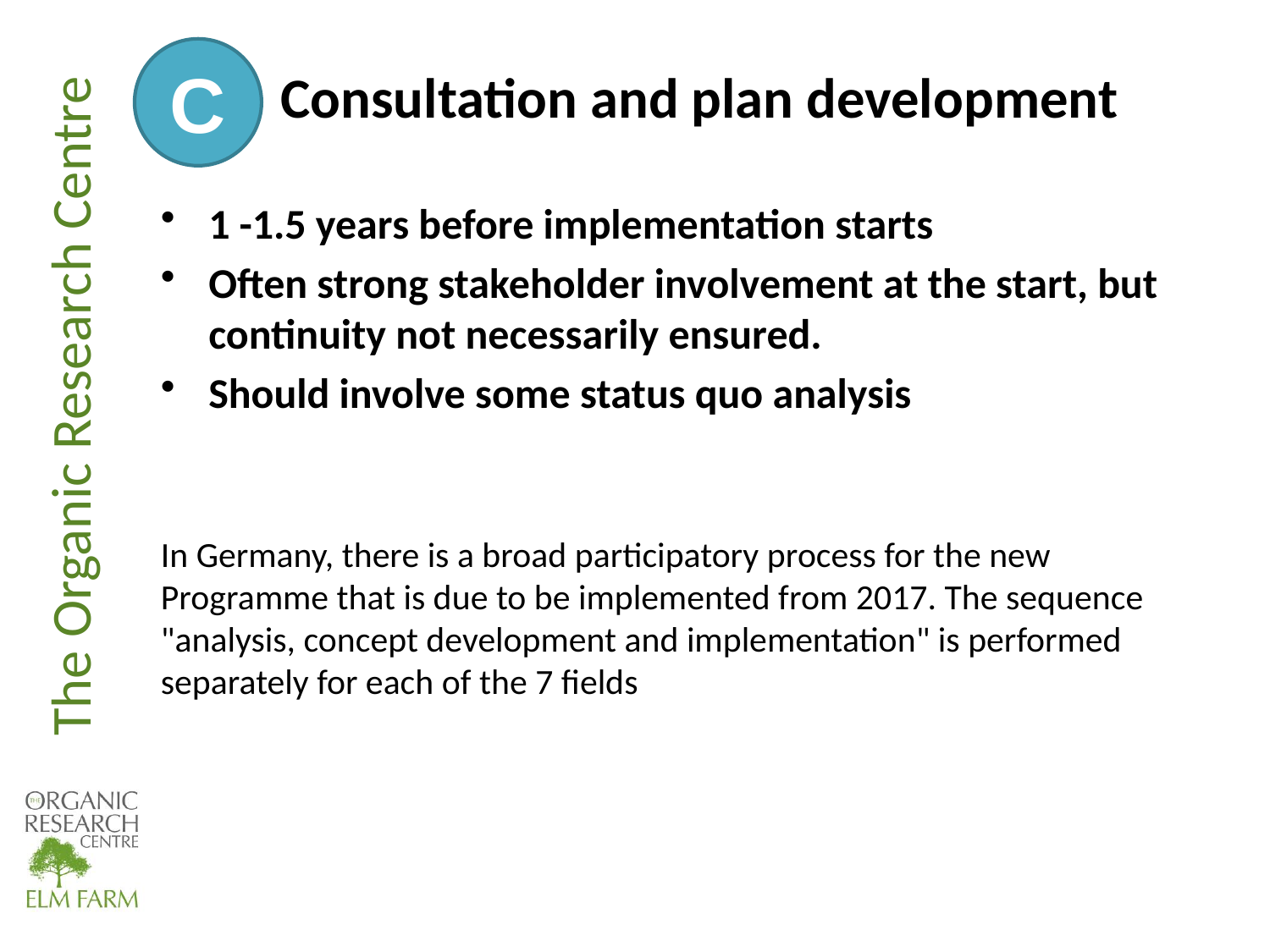

# Consultation and plan development
C
1 -1.5 years before implementation starts
Often strong stakeholder involvement at the start, but continuity not necessarily ensured.
Should involve some status quo analysis

In Germany, there is a broad participatory process for the new Programme that is due to be implemented from 2017. The sequence "analysis, concept development and implementation" is performed separately for each of the 7 fields